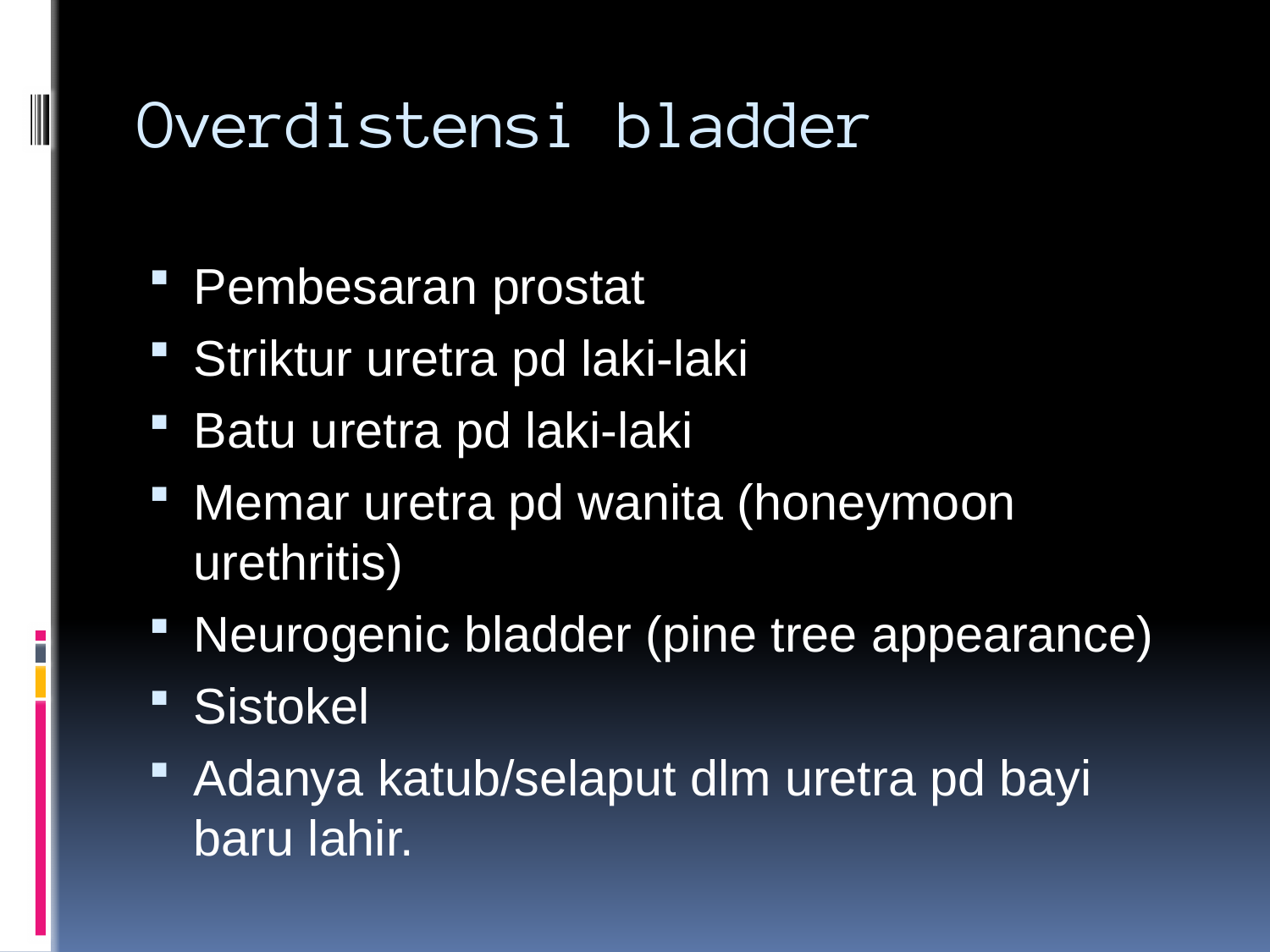

# Overdistensi bladder
Pembesaran prostat
Striktur uretra pd laki-laki
Batu uretra pd laki-laki
Memar uretra pd wanita (honeymoon urethritis)
Neurogenic bladder (pine tree appearance)
Sistokel
Adanya katub/selaput dlm uretra pd bayi baru lahir.